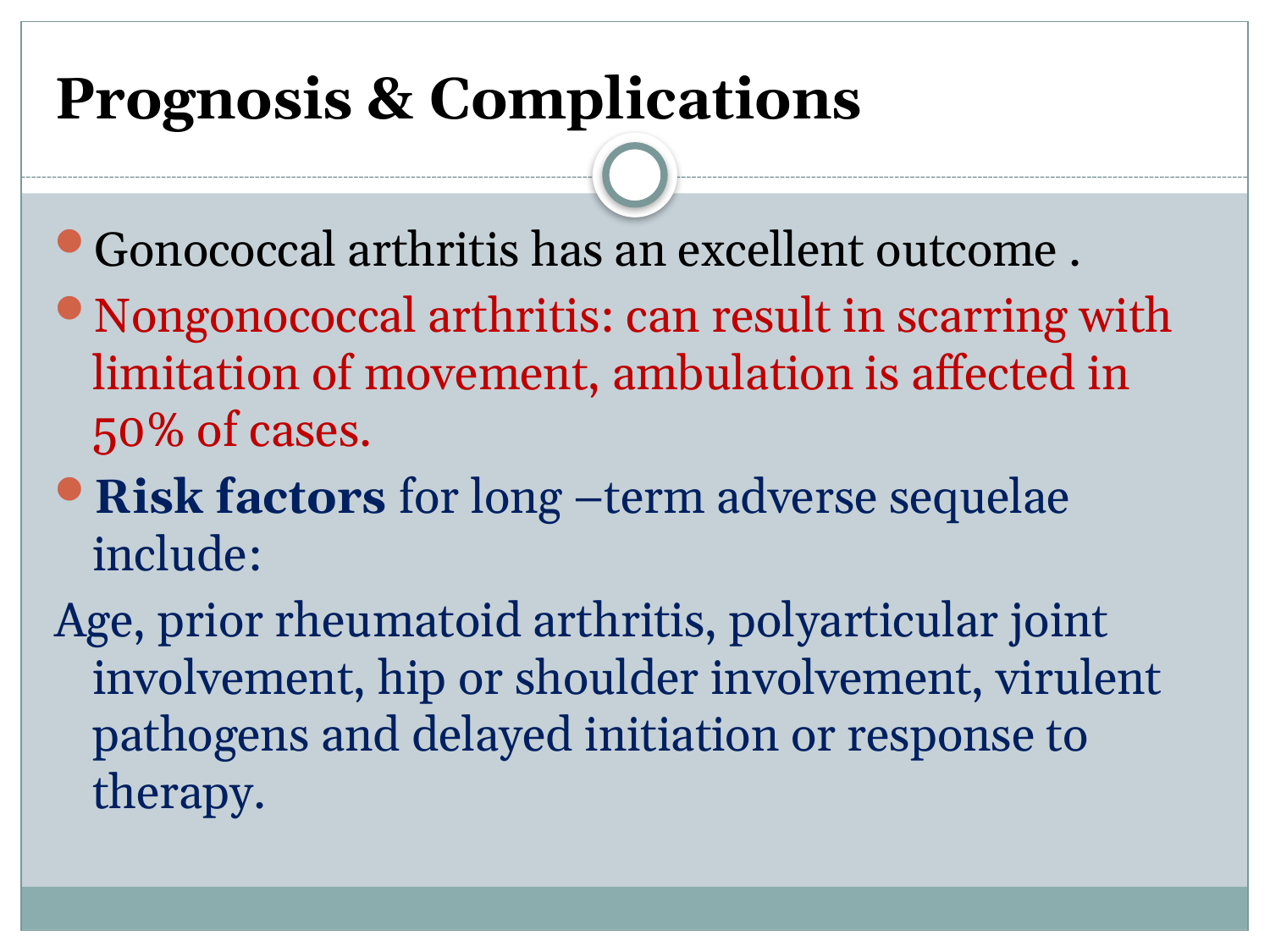

# Prognosis & Complications
Gonococcal arthritis has an excellent outcome .
Nongonococcal arthritis: can result in scarring with limitation of movement, ambulation is affected in 50% of cases.
Risk factors for long –term adverse sequelae include:
Age, prior rheumatoid arthritis, polyarticular joint involvement, hip or shoulder involvement, virulent pathogens and delayed initiation or response to therapy.